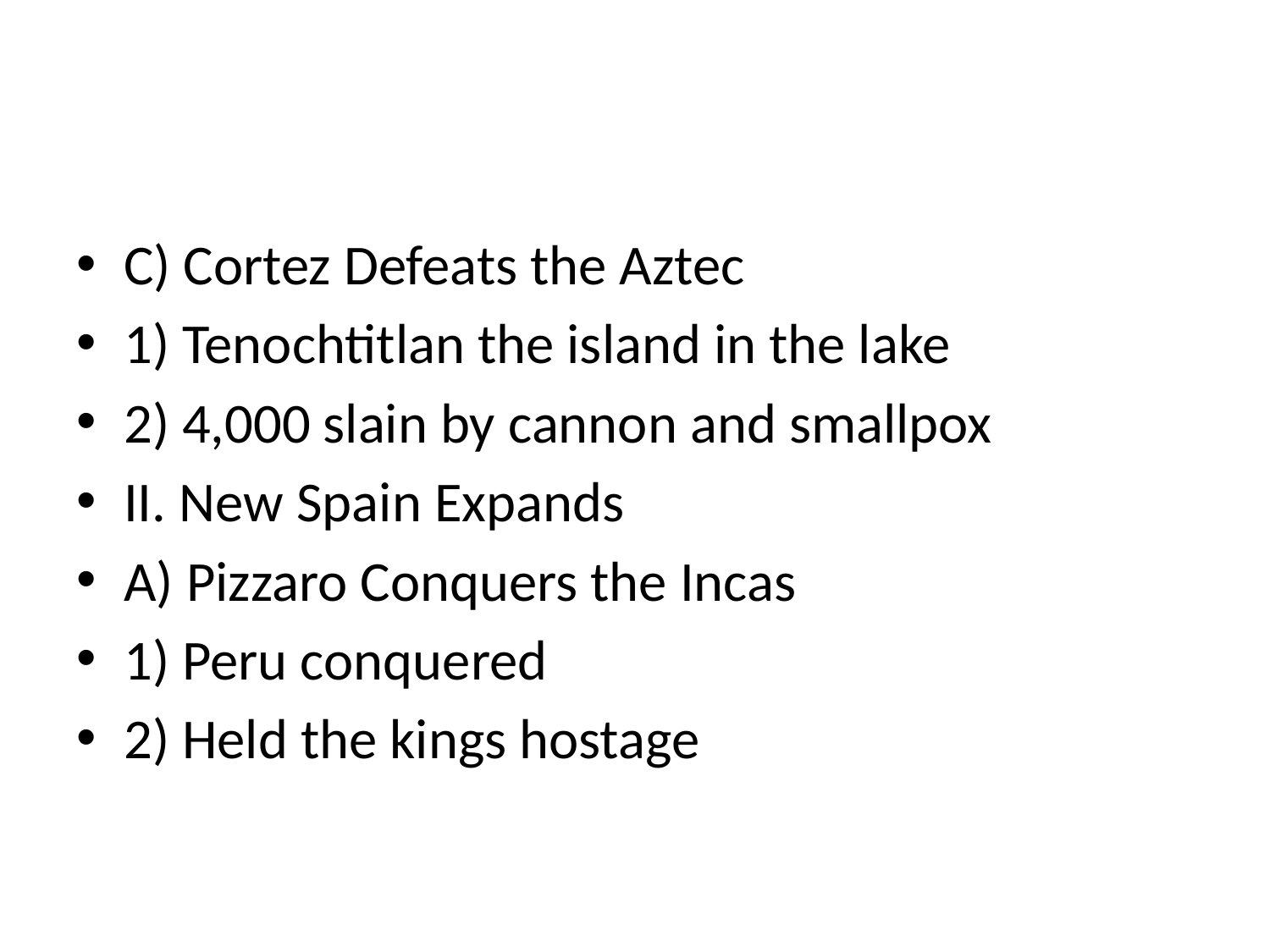

#
C) Cortez Defeats the Aztec
1) Tenochtitlan the island in the lake
2) 4,000 slain by cannon and smallpox
II. New Spain Expands
A) Pizzaro Conquers the Incas
1) Peru conquered
2) Held the kings hostage